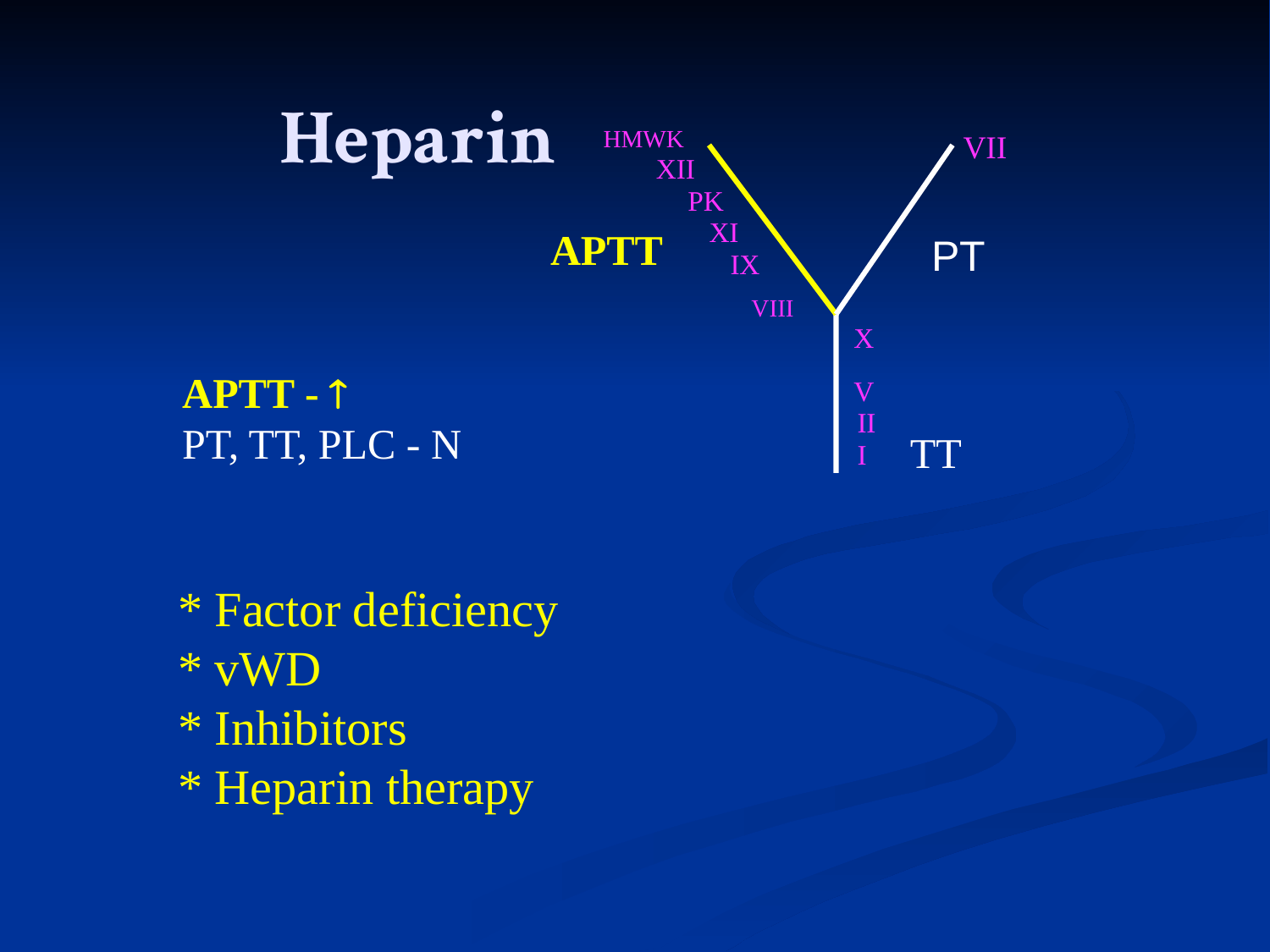

# Heparin
HMWK
VII
XII

PK
XI
APTT
 PT
IX
VIII
 X

APTT - ↑
PT, TT, PLC - N
 V

TT
II
I

* Factor deficiency
* vWD
* Inhibitors
* Heparin therapy